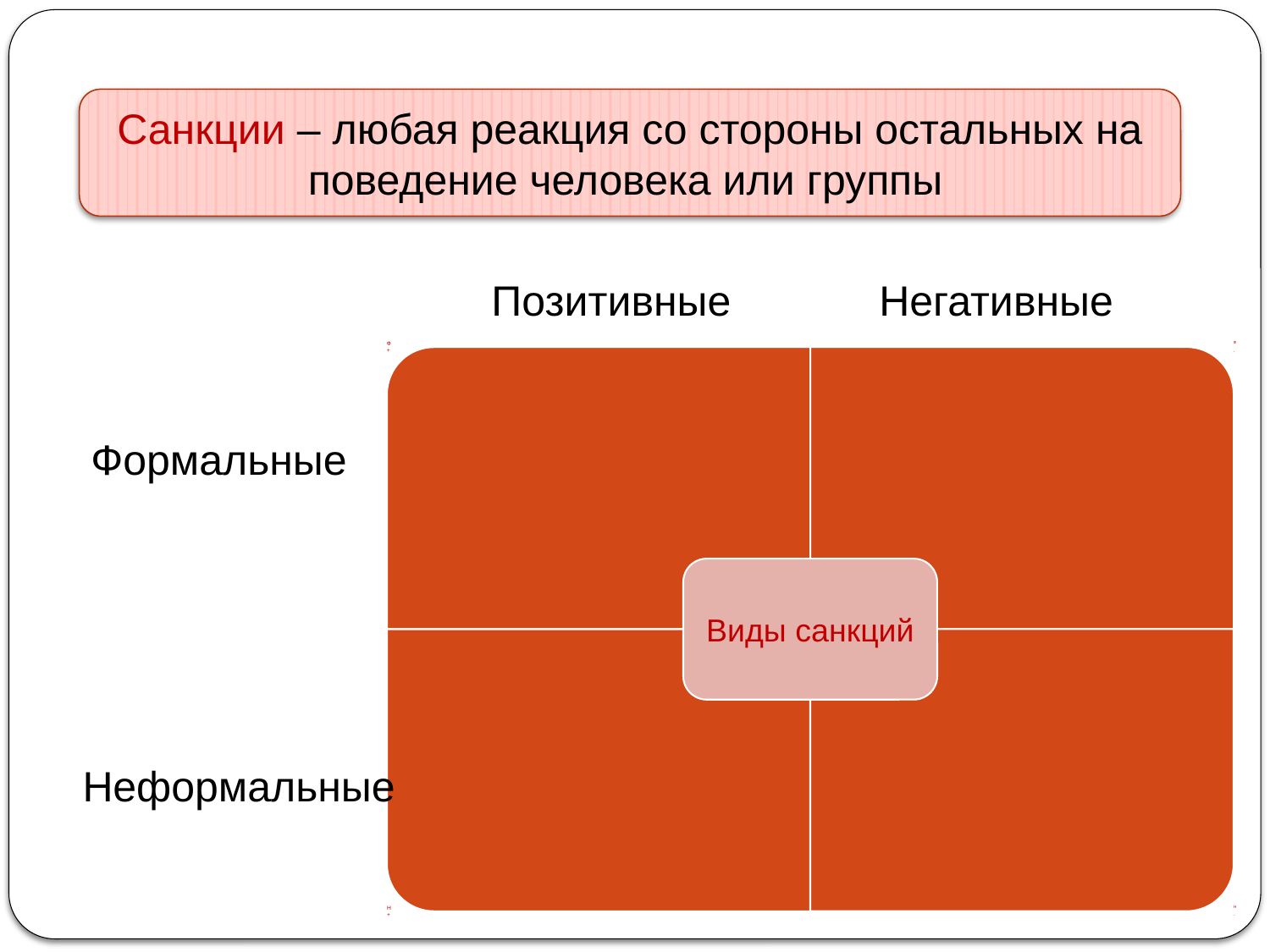

Санкции – любая реакция со стороны остальных на поведение человека или группы
Позитивные
 Негативные
Виды санкций
Ф+
Ф -
Н+
Н -
Формальные
 Неформальные